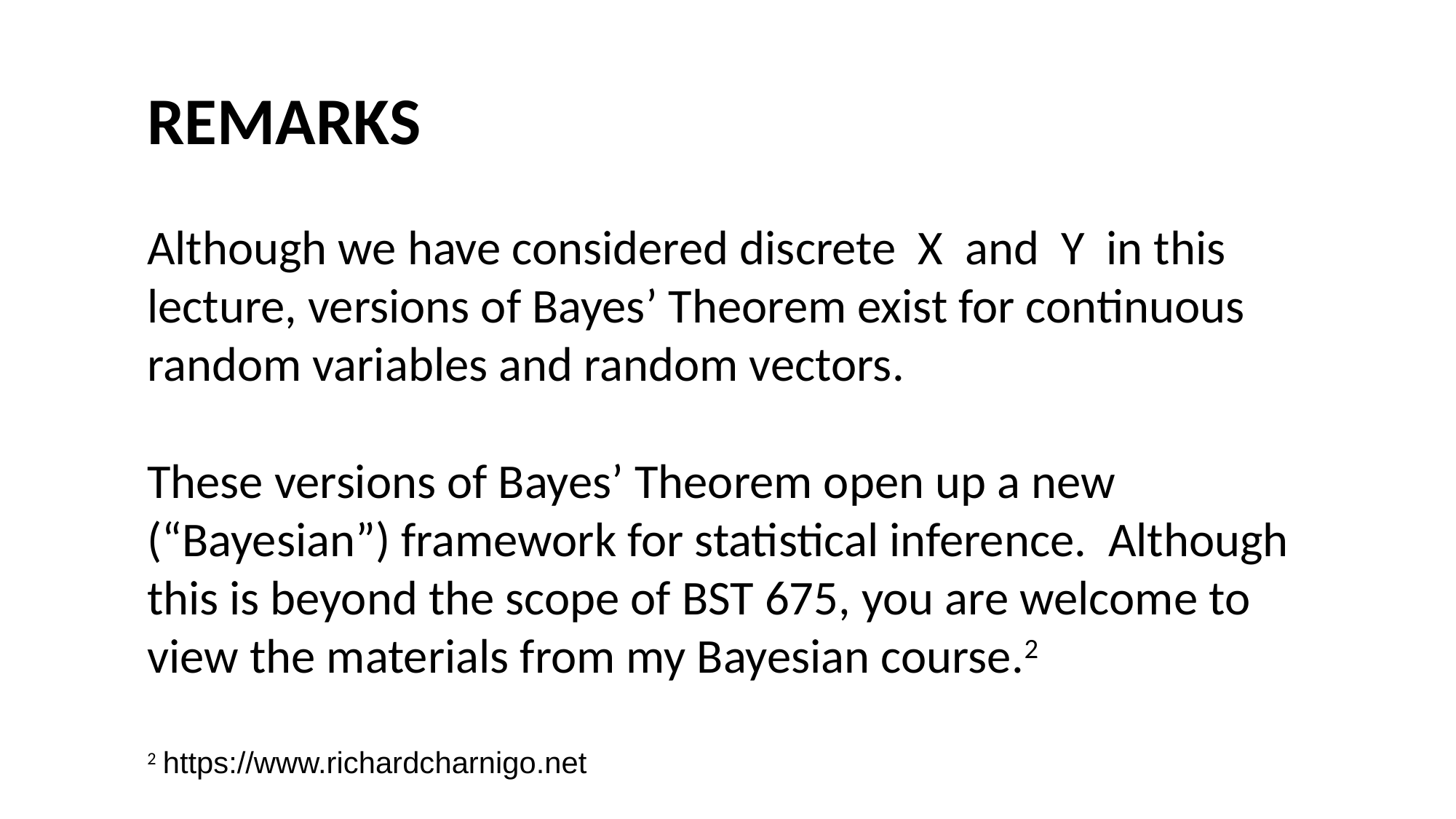

#
REMARKS

Although we have considered discrete  X  and  Y  in this lecture, versions of Bayes’ Theorem exist for continuous random variables and random vectors.

These versions of Bayes’ Theorem open up a new (“Bayesian”) framework for statistical inference.  Although this is beyond the scope of BST 675, you are welcome to view the materials from my Bayesian course.2

2 https://www.richardcharnigo.net